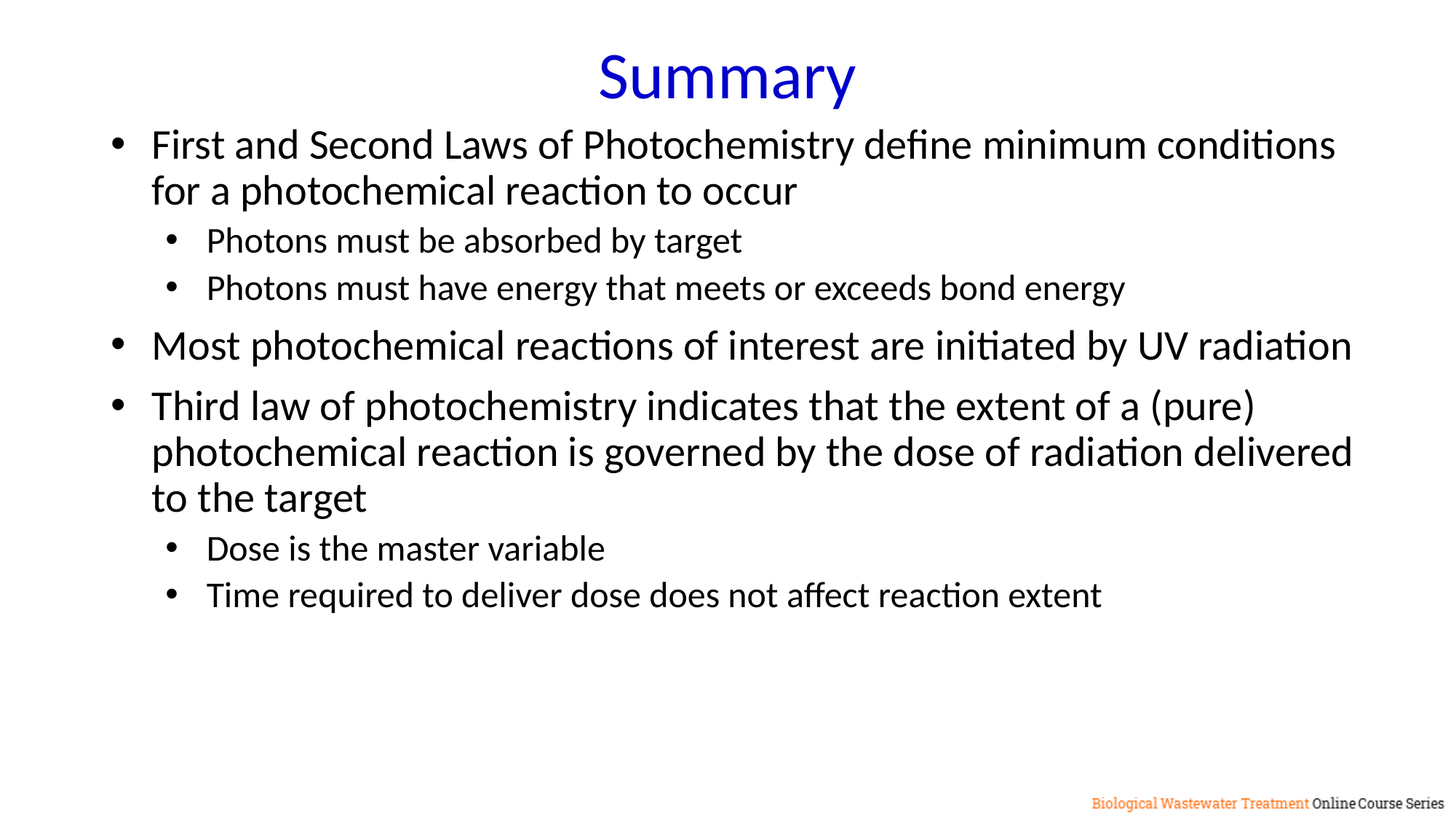

Summary
First and Second Laws of Photochemistry define minimum conditions for a photochemical reaction to occur
Photons must be absorbed by target
Photons must have energy that meets or exceeds bond energy
Most photochemical reactions of interest are initiated by UV radiation
Third law of photochemistry indicates that the extent of a (pure) photochemical reaction is governed by the dose of radiation delivered to the target
Dose is the master variable
Time required to deliver dose does not affect reaction extent